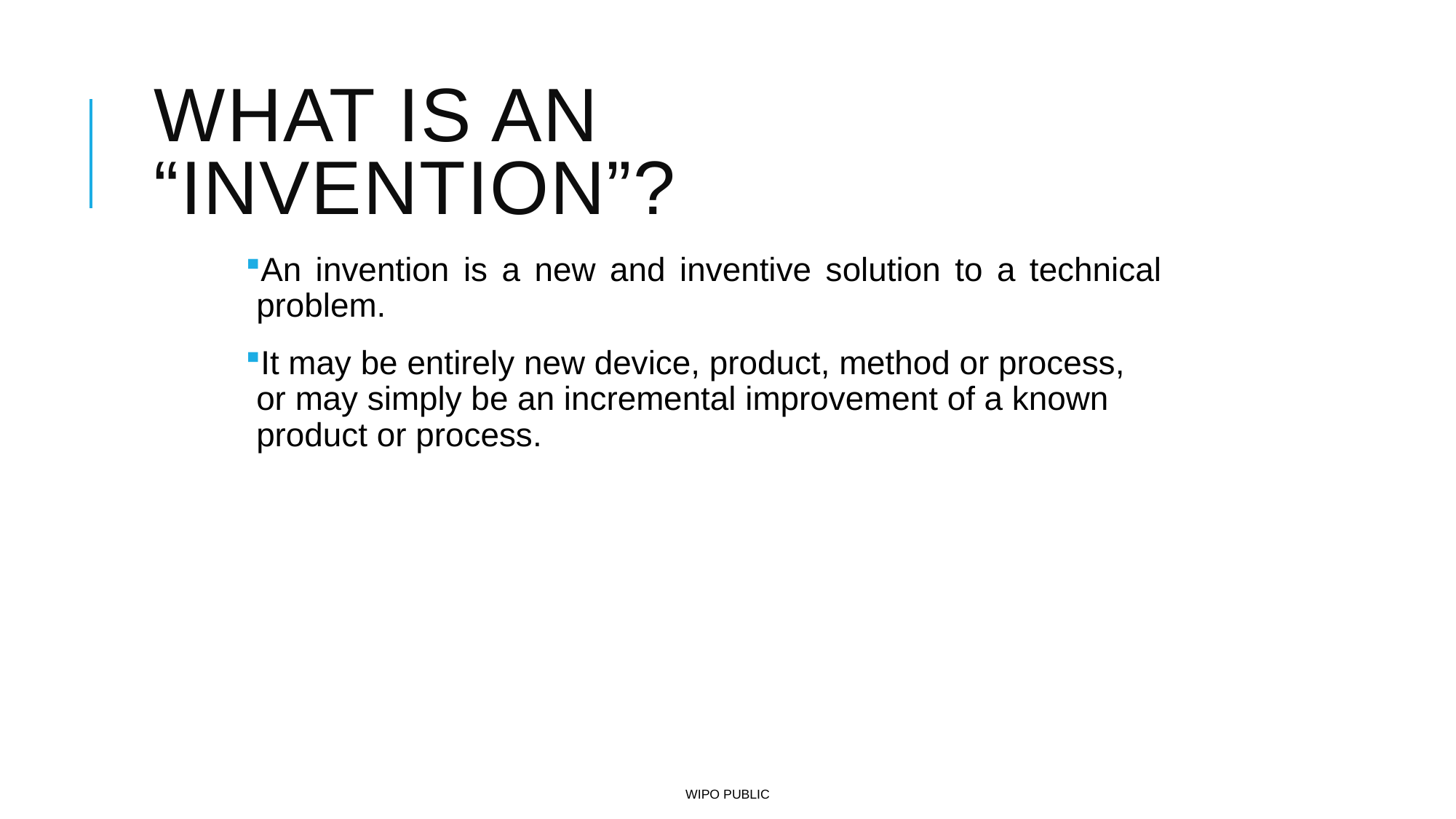

# What is an “Invention”?
An invention is a new and inventive solution to a technical problem.
It may be entirely new device, product, method or process, or may simply be an incremental improvement of a known product or process.